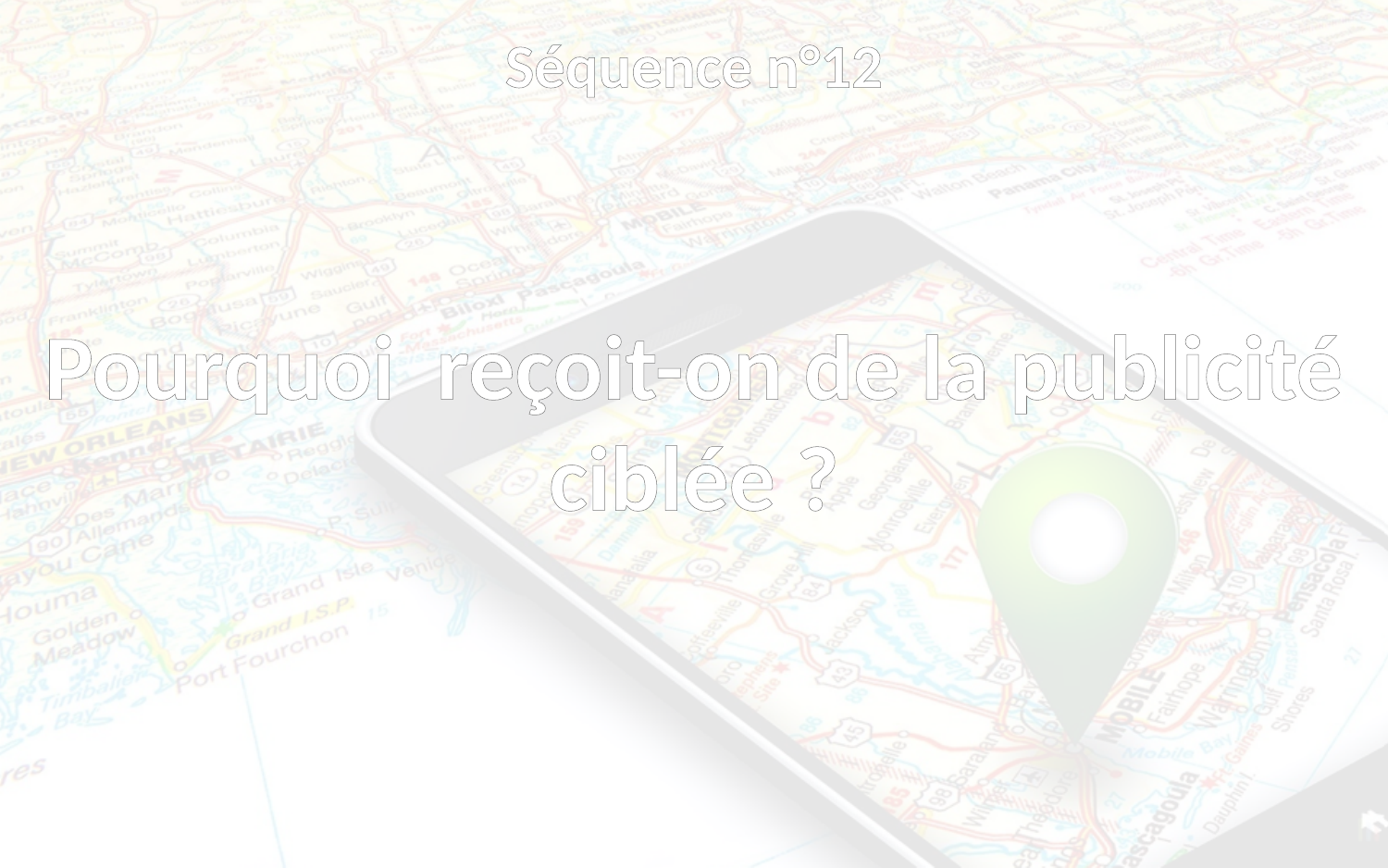

Séquence n°12
Pourquoi  reçoit-on de la publicité ciblée ?